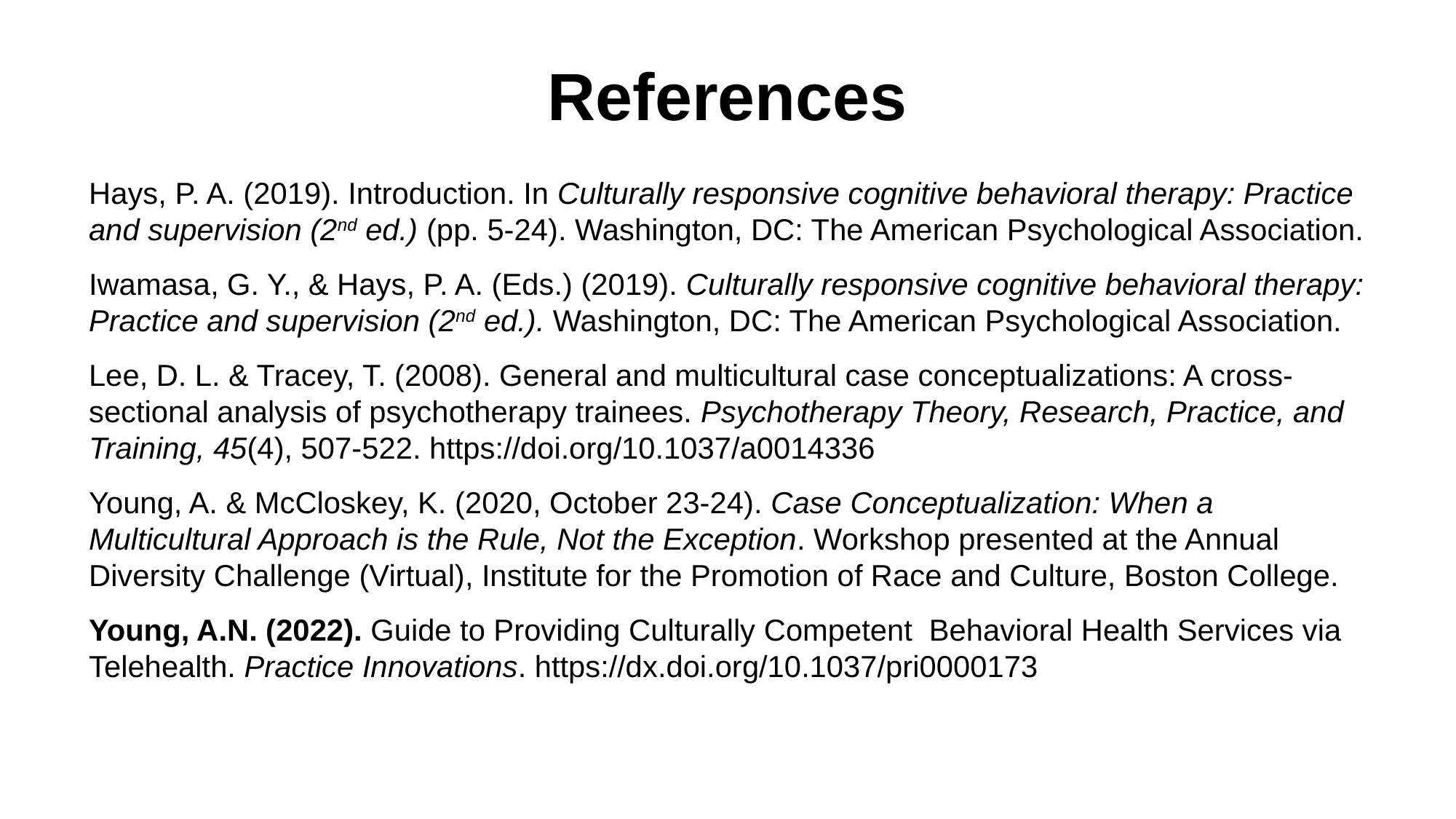

# References
Hays, P. A. (2019). Introduction. In Culturally responsive cognitive behavioral therapy: Practice and supervision (2nd ed.) (pp. 5-24). Washington, DC: The American Psychological Association.

Iwamasa, G. Y., & Hays, P. A. (Eds.) (2019). Culturally responsive cognitive behavioral therapy: Practice and supervision (2nd ed.). Washington, DC: The American Psychological Association.

Lee, D. L. & Tracey, T. (2008). General and multicultural case conceptualizations: A cross-sectional analysis of psychotherapy trainees. Psychotherapy Theory, Research, Practice, and Training, 45(4), 507-522. https://doi.org/10.1037/a0014336

Young, A. & McCloskey, K. (2020, October 23-24). Case Conceptualization: When a Multicultural Approach is the Rule, Not the Exception. Workshop presented at the Annual Diversity Challenge (Virtual), Institute for the Promotion of Race and Culture, Boston College.

Young, A.N. (2022). Guide to Providing Culturally Competent  Behavioral Health Services via Telehealth. Practice Innovations. https://dx.doi.org/10.1037/pri0000173